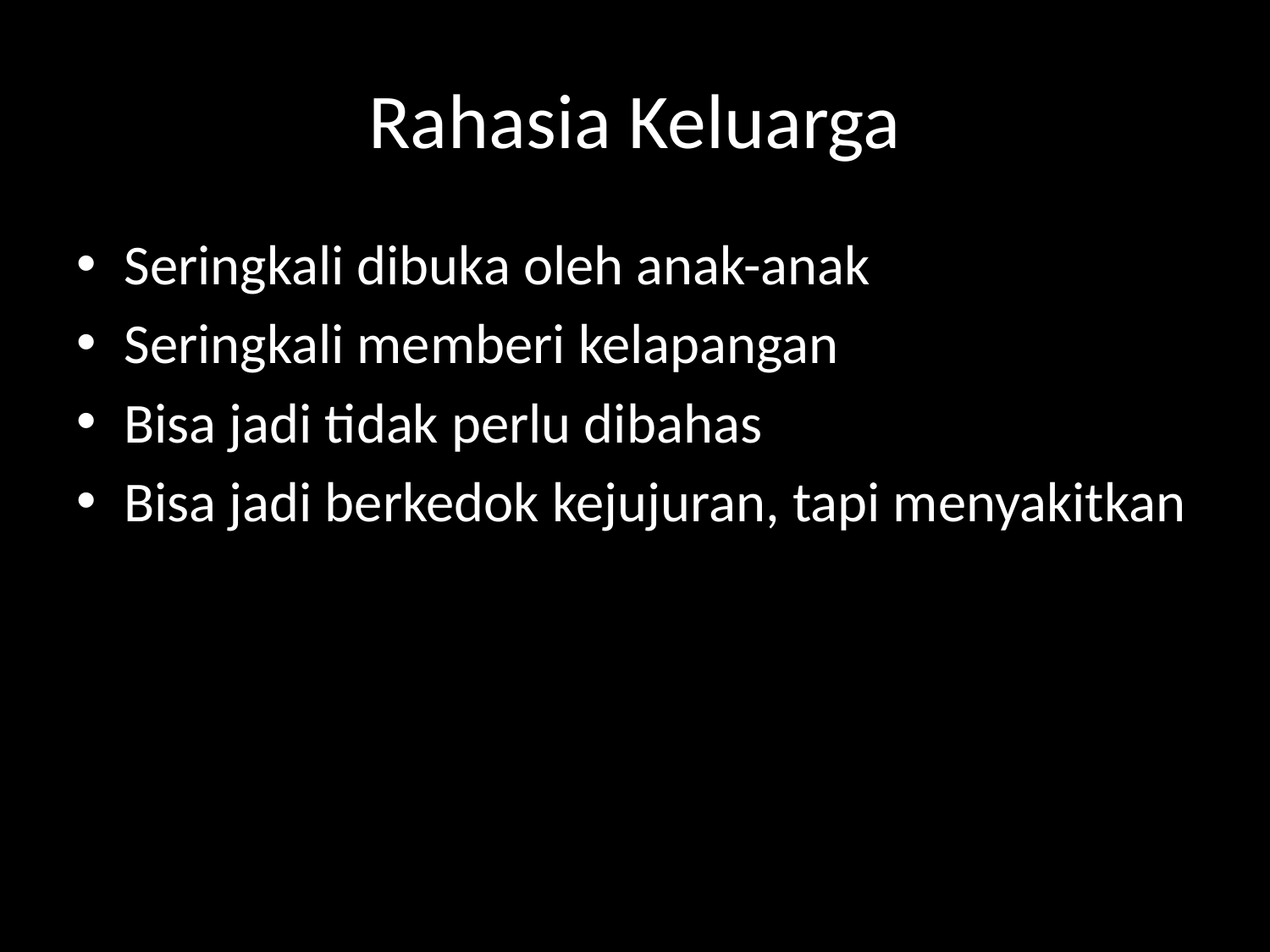

# Rahasia Keluarga
Seringkali dibuka oleh anak-anak
Seringkali memberi kelapangan
Bisa jadi tidak perlu dibahas
Bisa jadi berkedok kejujuran, tapi menyakitkan